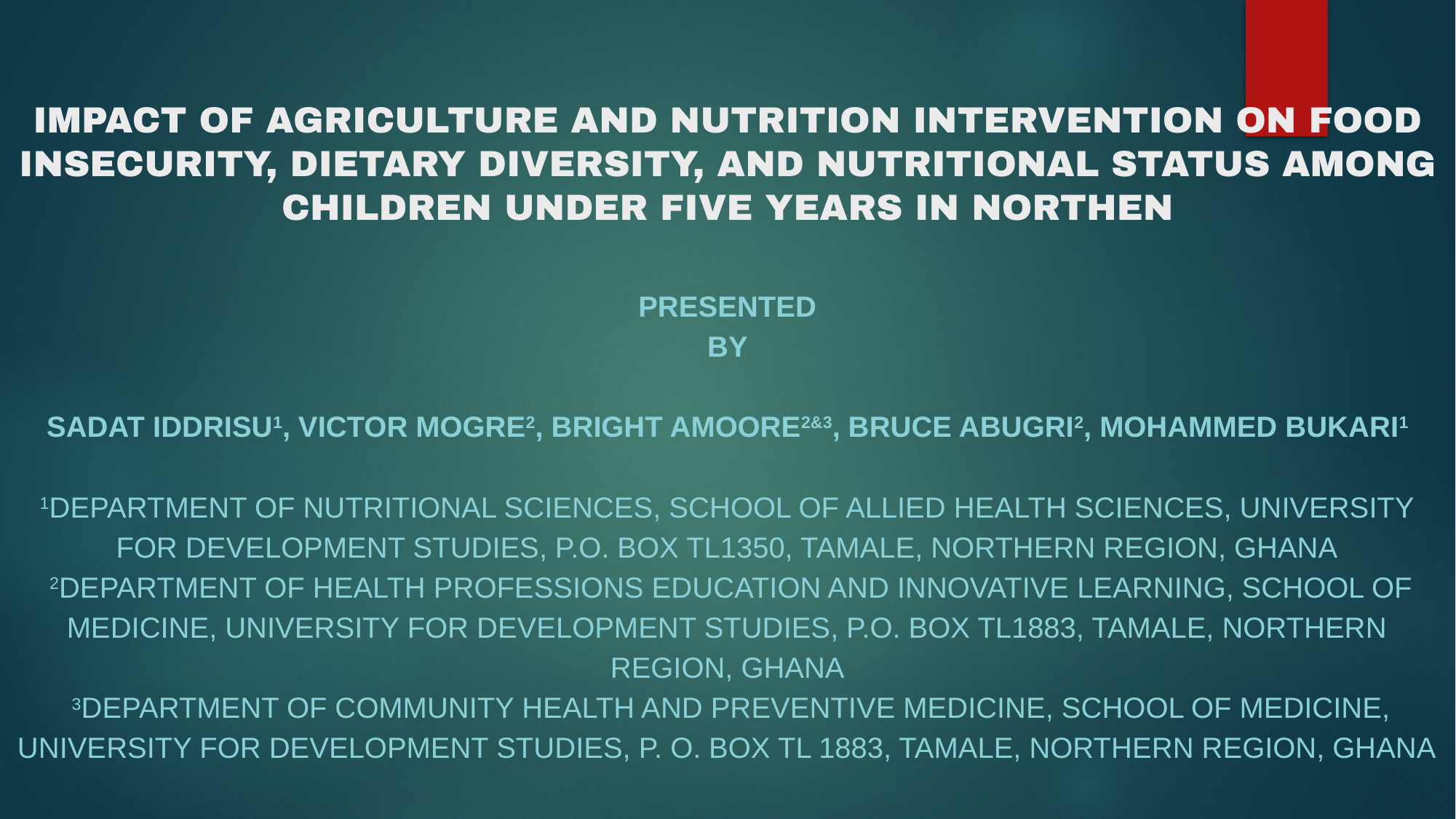

# IMPACT OF AGRICULTURE AND NUTRITION INTERVENTION ON FOOD INSECURITY, DIETARY DIVERSITY, AND NUTRITIONAL STATUS AMONG CHILDREN UNDER FIVE YEARS IN NORTHEN
Presented
By

Sadat Iddrisu1, Victor Mogre2, Bright Amoore2&3, Bruce Abugri2, Mohammed Bukari1

1Department of Nutritional Sciences, School of Allied Health Sciences, University for Development Studies, P.O. Box TL1350, Tamale, Northern Region, Ghana
 2Department of Health Professions Education and Innovative Learning, School of Medicine, University for Development Studies, P.O. Box TL1883, Tamale, Northern Region, Ghana
 3Department of Community Health and Preventive Medicine, School of Medicine, University for Development Studies, P. O. Box TL 1883, Tamale, Northern Region, Ghana